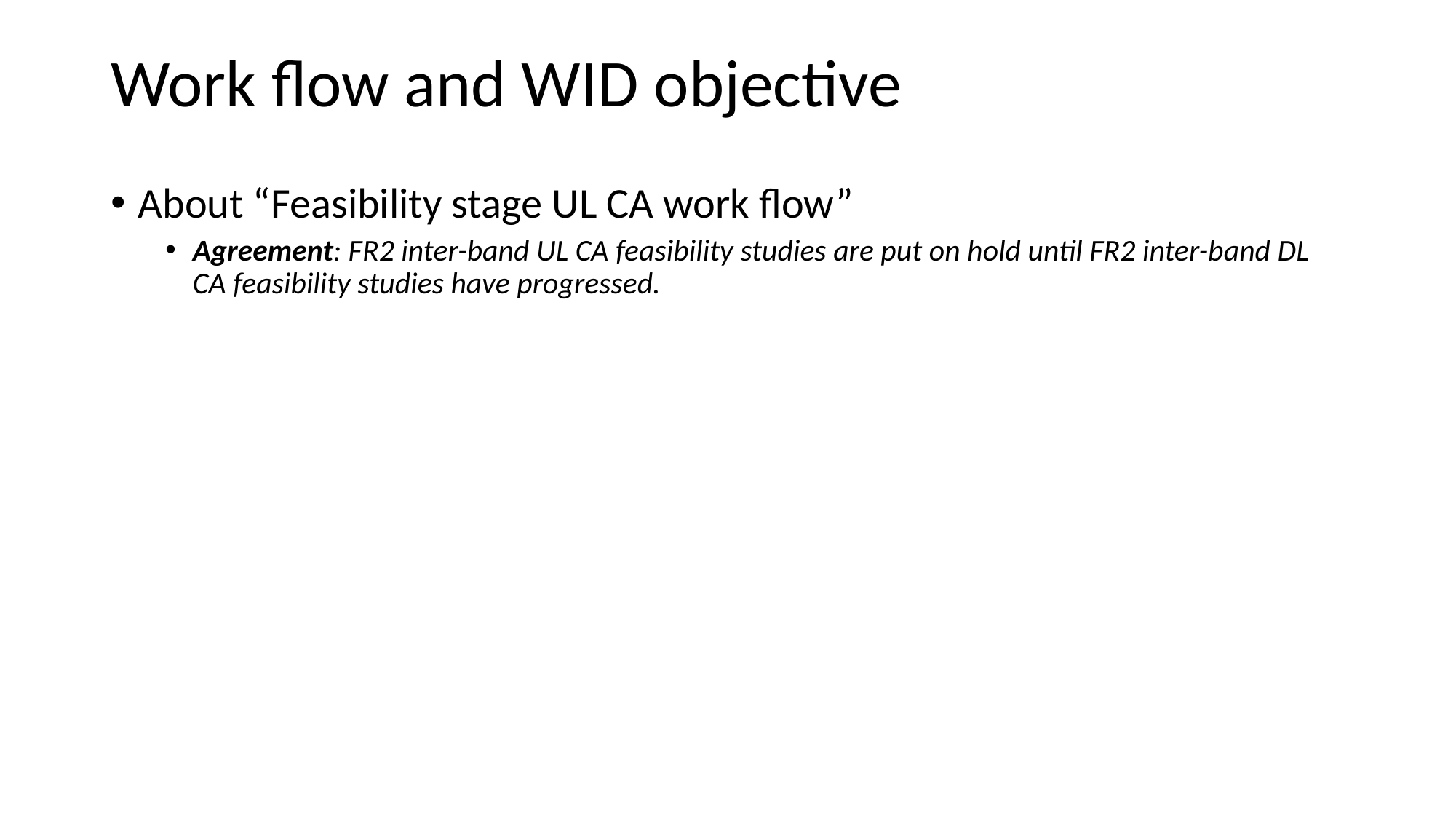

# Work flow and WID objective
About “Feasibility stage UL CA work flow”
Agreement: FR2 inter-band UL CA feasibility studies are put on hold until FR2 inter-band DL CA feasibility studies have progressed.